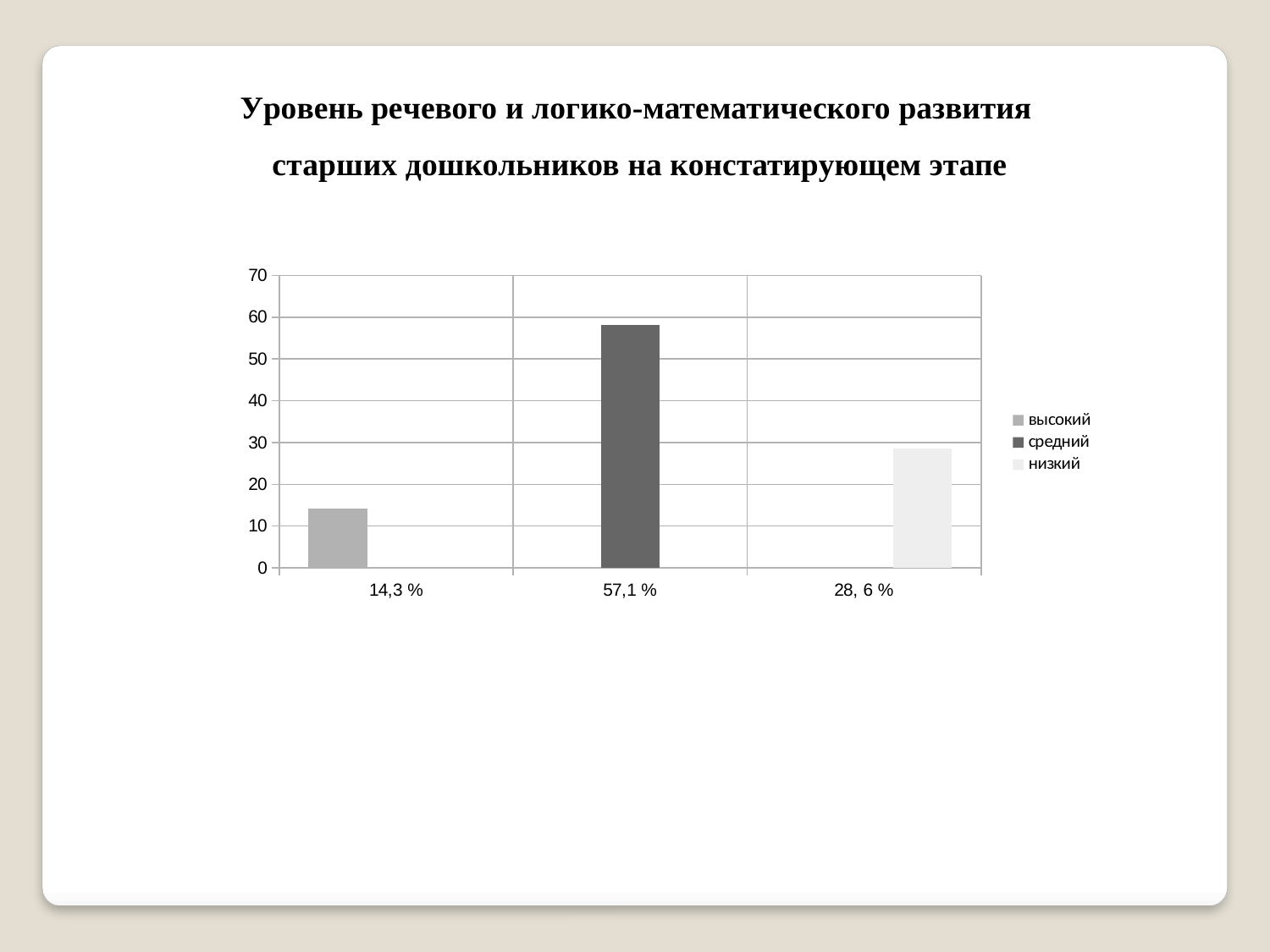

Уровень речевого и логико-математического развития
старших дошкольников на констатирующем этапе

### Chart

| Category | высокий | средний | низкий |
|---|---|---|---|
| 14,3 % | 14.3 | None | None |
| 57,1 % | None | 58.1 | None |
| 28, 6 % | None | None | 28.6 |